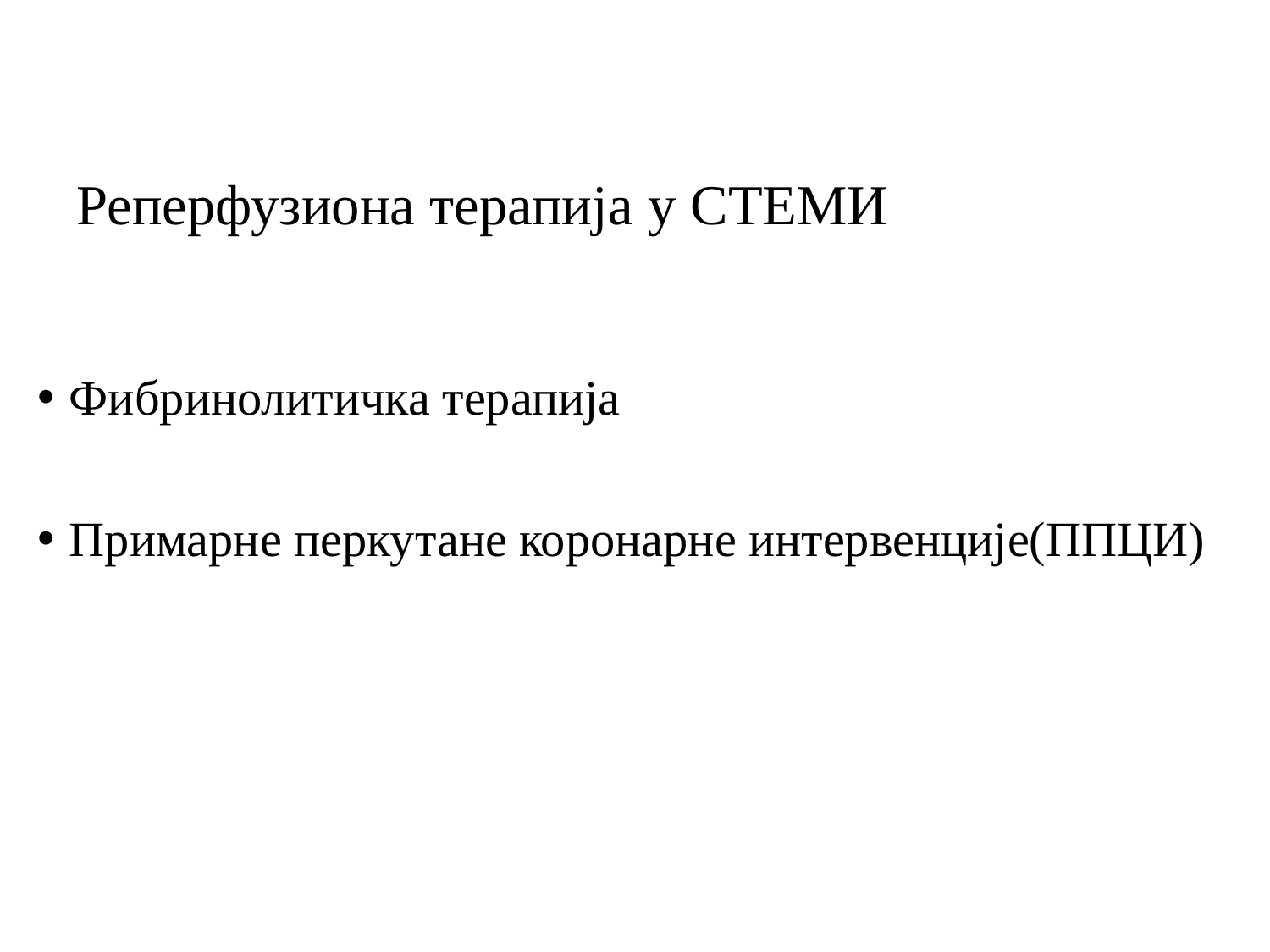

# Реперфузиона терапија у СТЕМИ
Фибринолитичка терапија

Примарне перкутане коронарне интервенције(ППЦИ)